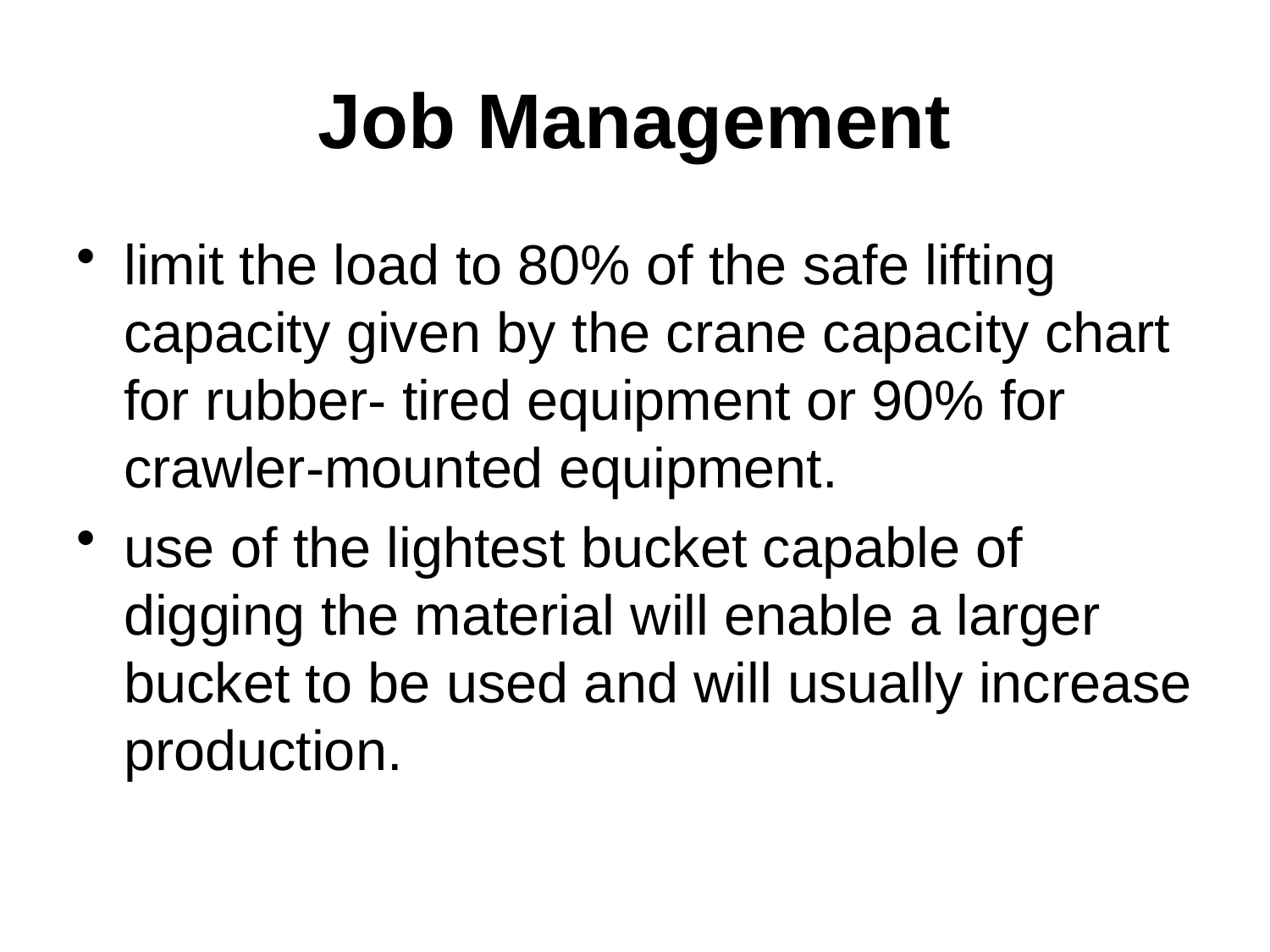

# Job Management
limit the load to 80% of the safe lifting capacity given by the crane capacity chart for rubber- tired equipment or 90% for crawler-mounted equipment.
use of the lightest bucket capable of digging the material will enable a larger bucket to be used and will usually increase production.